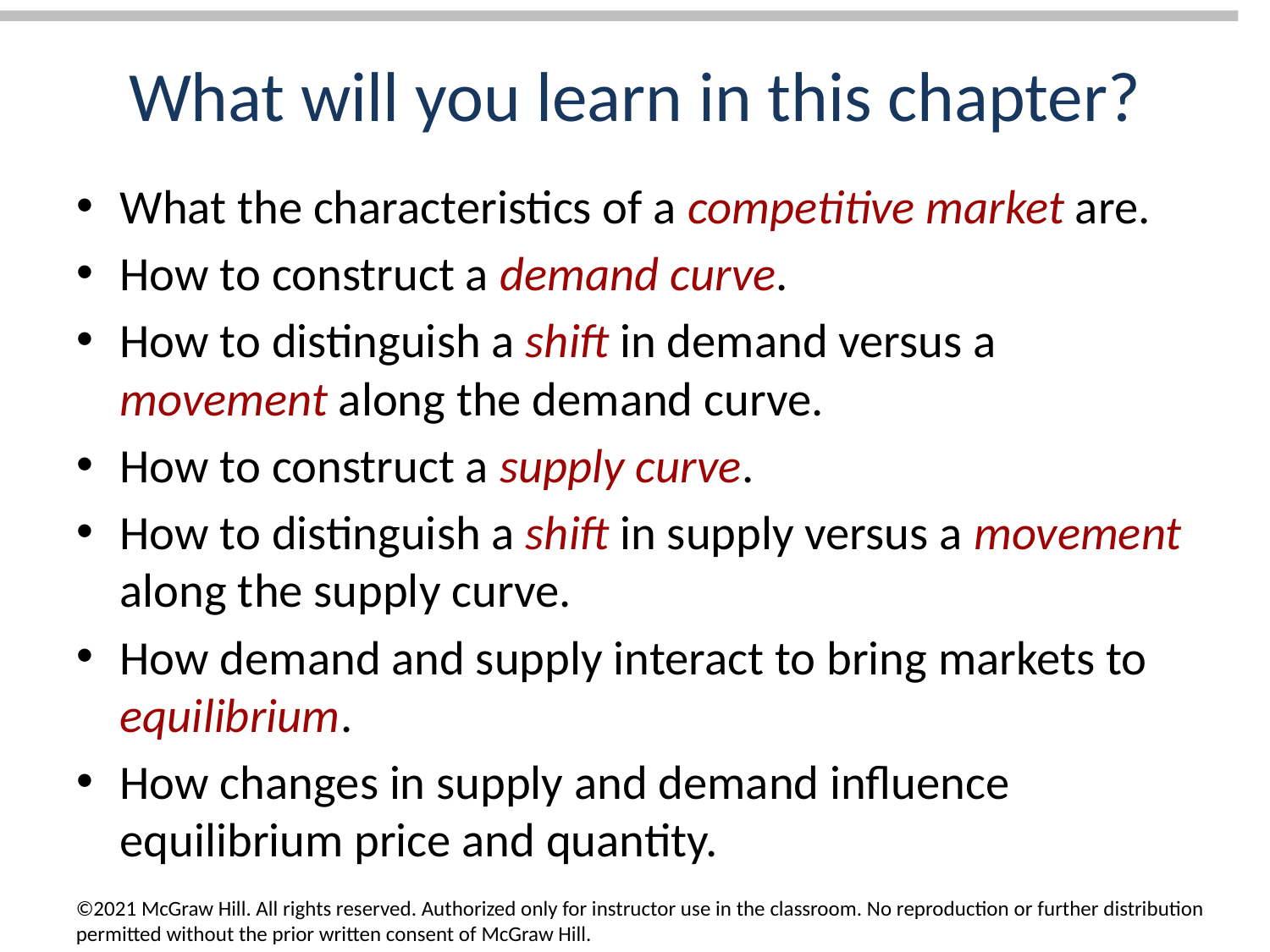

# What will you learn in this chapter?
What the characteristics of a competitive market are.
How to construct a demand curve.
How to distinguish a shift in demand versus a movement along the demand curve.
How to construct a supply curve.
How to distinguish a shift in supply versus a movement along the supply curve.
How demand and supply interact to bring markets to equilibrium.
How changes in supply and demand influence equilibrium price and quantity.